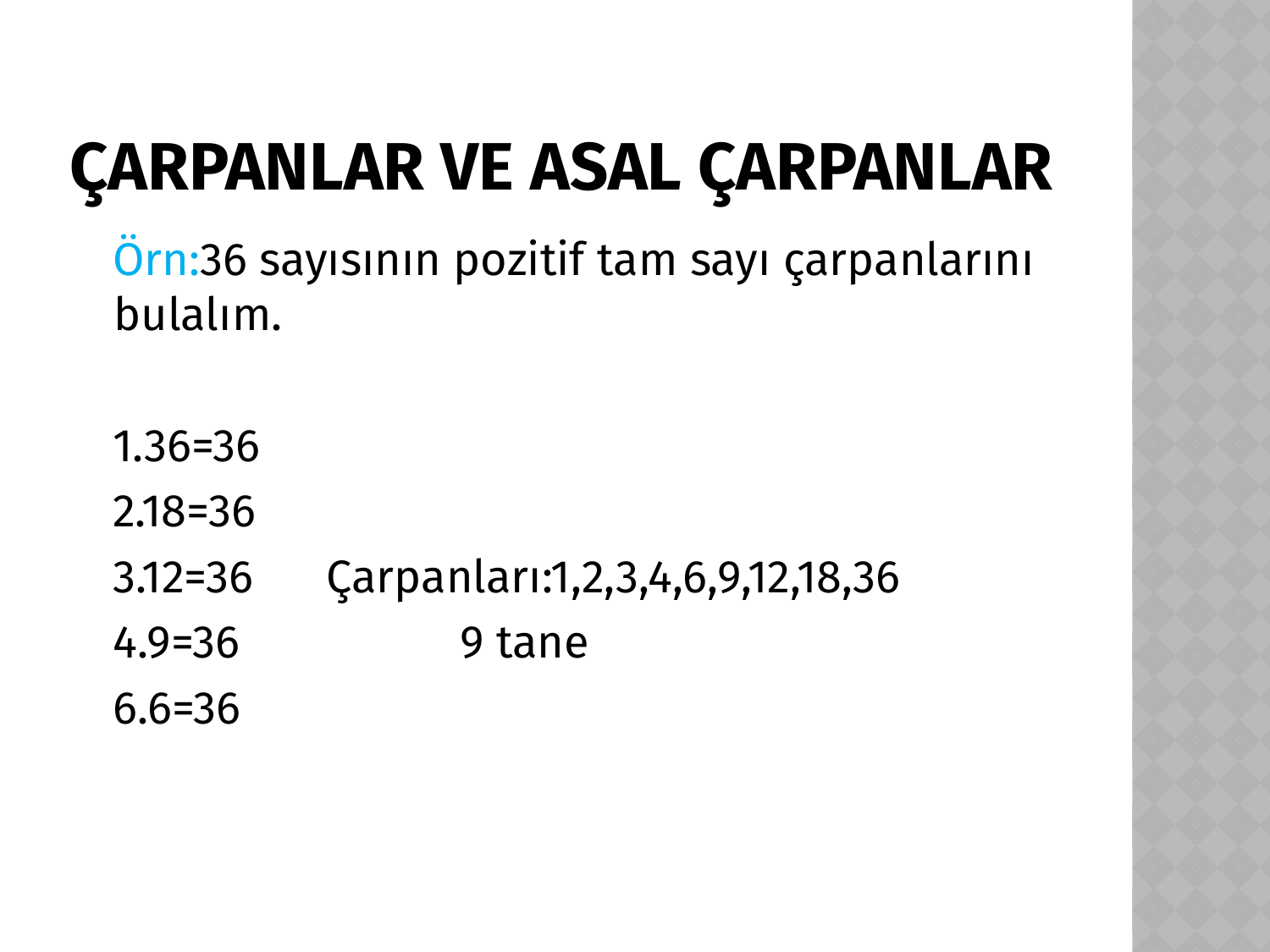

# Çarpanlar ve asal çarpanlar
   Örn:36 sayısının pozitif tam sayı çarpanlarını bulalım.

   1.36=36
   2.18=36
   3.12=36      Çarpanları:1,2,3,4,6,9,12,18,36
   4.9=36                  9 tane
   6.6=36